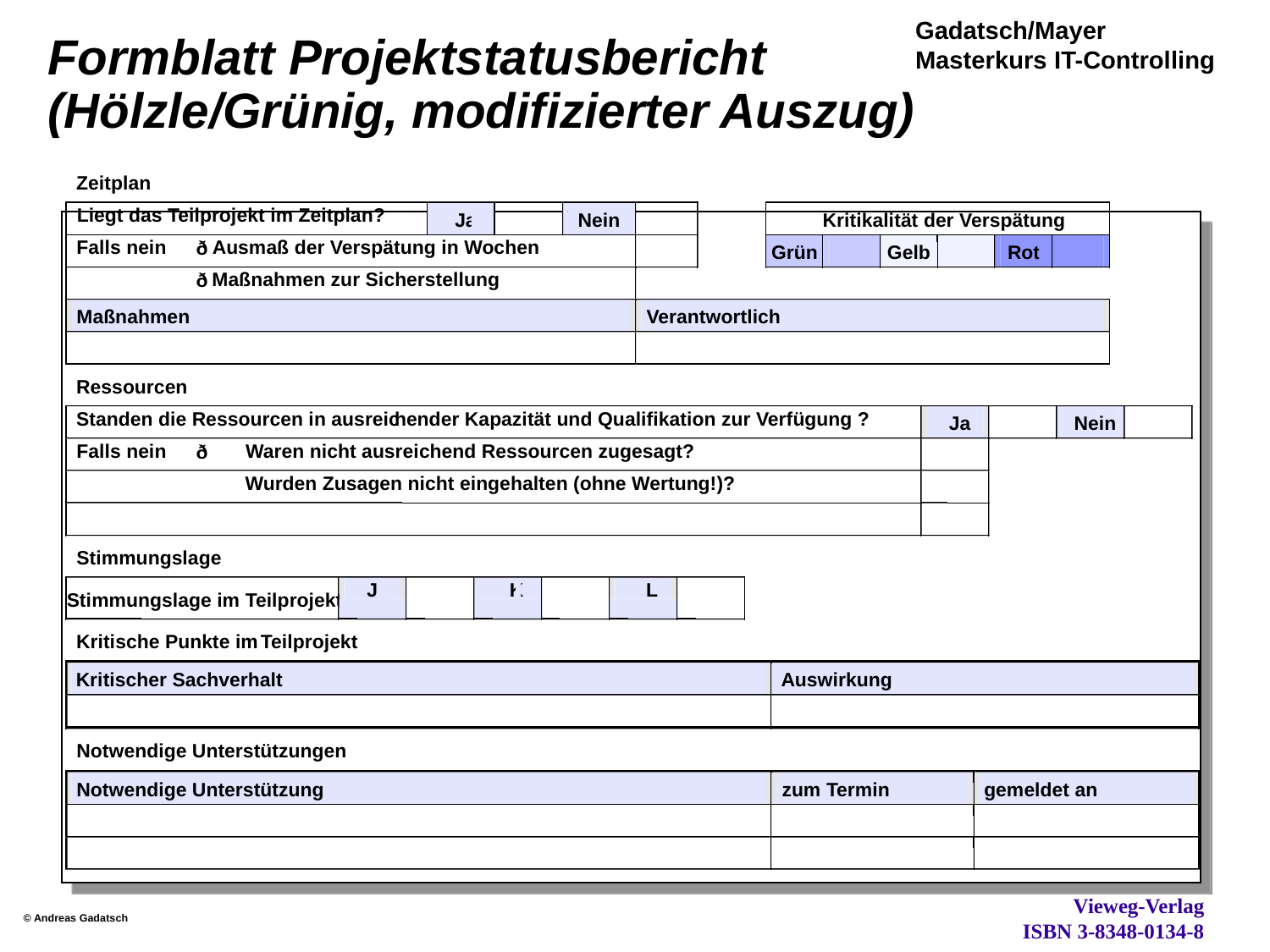

# Formblatt Projektstatusbericht (Hölzle/Grünig, modifizierter Auszug)

Zeitplan

Liegt das Teilprojekt im Zeitplan?

Ja

Nein

Kritikalität der Verspätung

Falls nein

 Ausmaß der Verspätung in Wochen

ð
Grün

Gelb

Rot

 Maßnahmen zur Sicherstellung

ð

Maßnahmen

Verantwortlich

Ressourcen

Standen die Ressourcen in ausreic
hender Kapazität und Qualifikation zur Verfügung ?

Ja

Nein

Falls nein

Waren nicht ausreichend Ressourcen zugesagt?

ð

Wurden Zusagen nicht eingehalten (ohne Wertung!)?

Stimmungslage

J
K
L
Stimmungslage im Teilprojekt

Kritische Punkte im
Teilprojekt

Kritischer Sachverhalt

Auswirkung

Notwendige Unterstützungen

Notwendige Unterstützung

zum Termin

gemeldet an